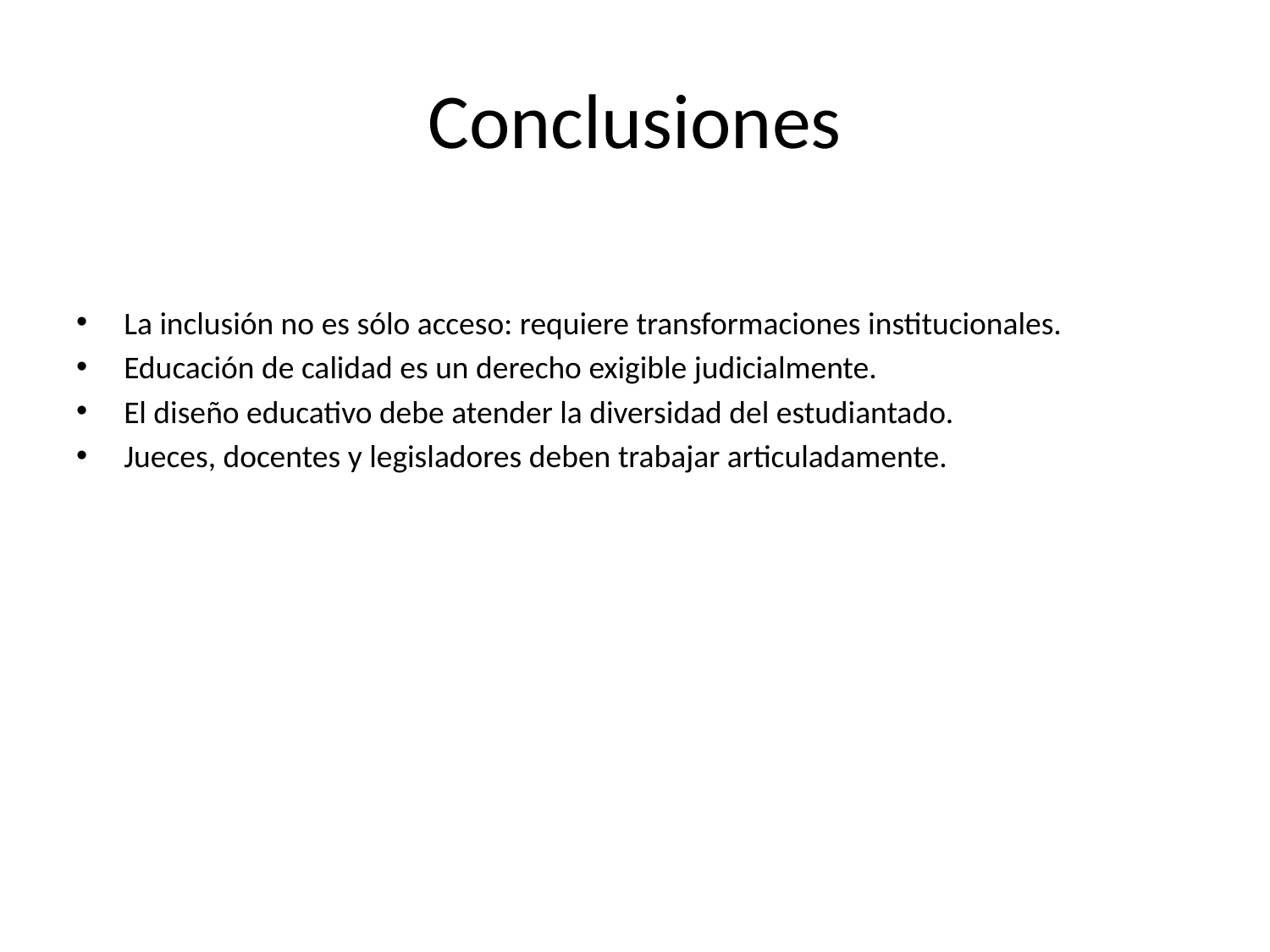

# Conclusiones

La inclusión no es sólo acceso: requiere transformaciones institucionales.
Educación de calidad es un derecho exigible judicialmente.
El diseño educativo debe atender la diversidad del estudiantado.
Jueces, docentes y legisladores deben trabajar articuladamente.